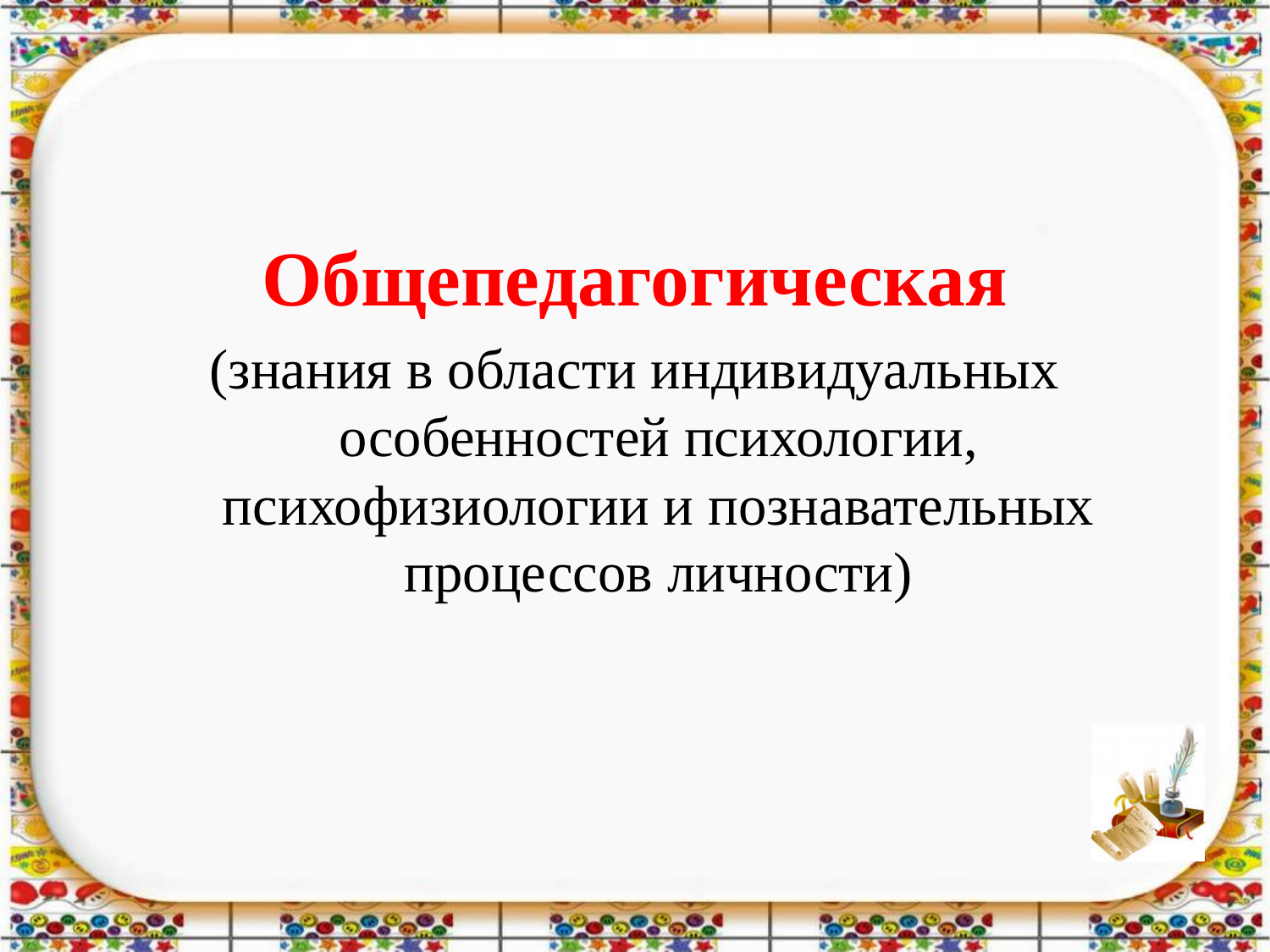

#
 Общепедагогическая
(знания в области индивидуальных особенностей психологии, психофизиологии и познавательных процессов личности)